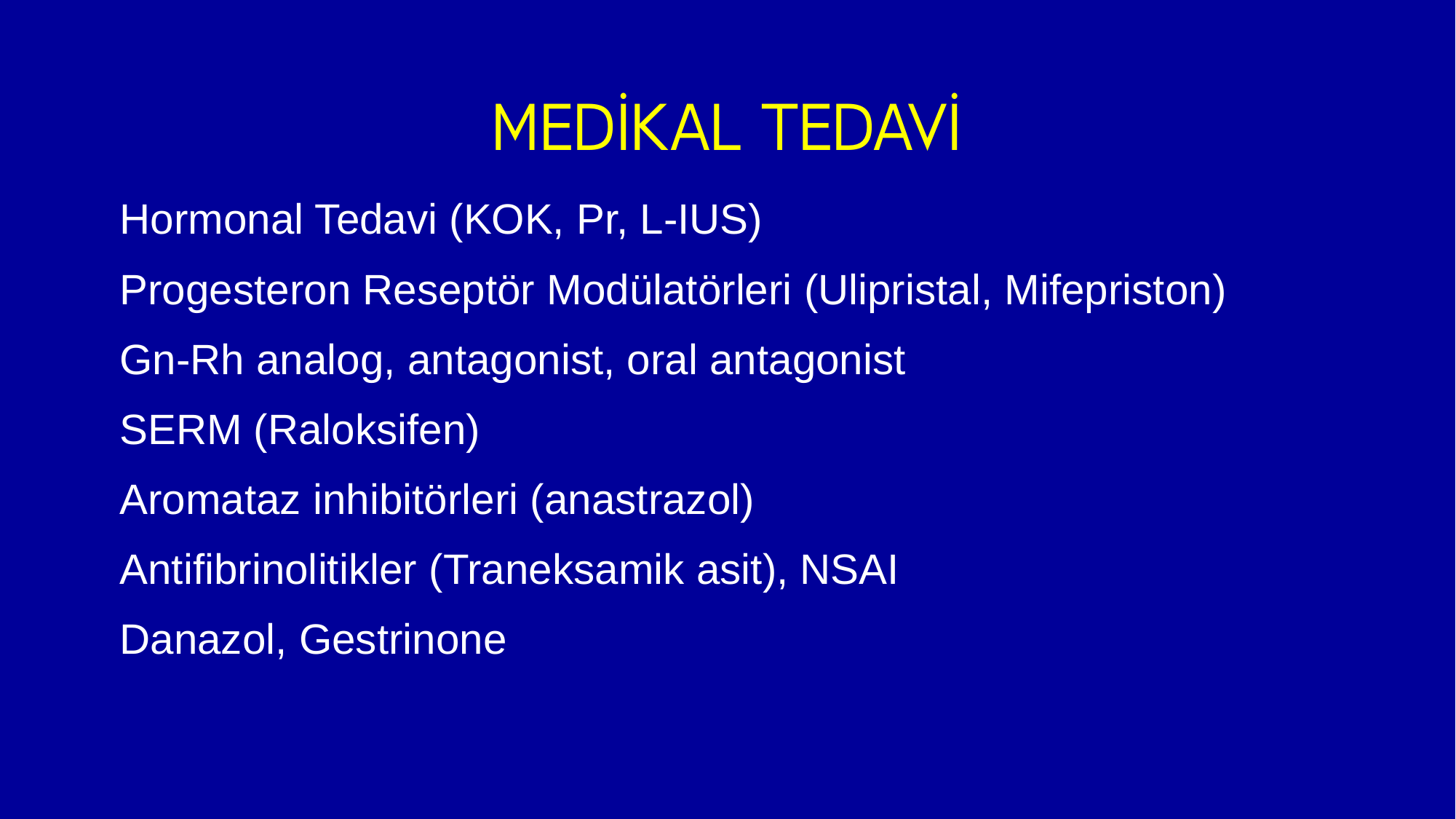

# MEDİKAL TEDAVİ
Hormonal Tedavi (KOK, Pr, L-IUS)
Progesteron Reseptör Modülatörleri (Ulipristal, Mifepriston)
Gn-Rh analog, antagonist, oral antagonist
SERM (Raloksifen)
Aromataz inhibitörleri (anastrazol)
Antifibrinolitikler (Traneksamik asit), NSAI
Danazol, Gestrinone